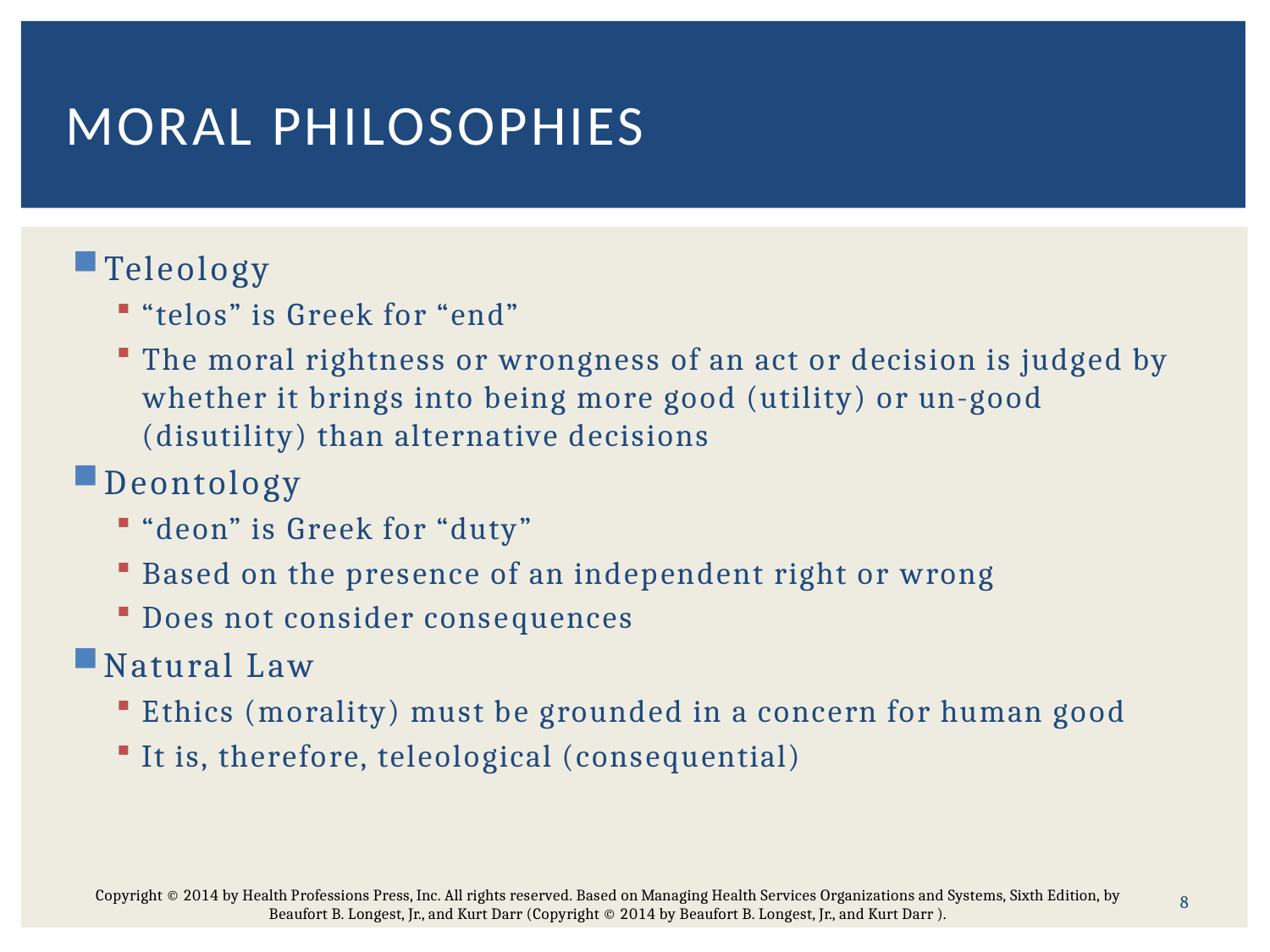

# Moral Philosophies
Teleology
“telos” is Greek for “end”
The moral rightness or wrongness of an act or decision is judged by whether it brings into being more good (utility) or un-good (disutility) than alternative decisions
Deontology
“deon” is Greek for “duty”
Based on the presence of an independent right or wrong
Does not consider conse­quences
Natural Law
Ethics (morality) must be grounded in a concern for human good
It is, there­fore, teleological (consequential)
8